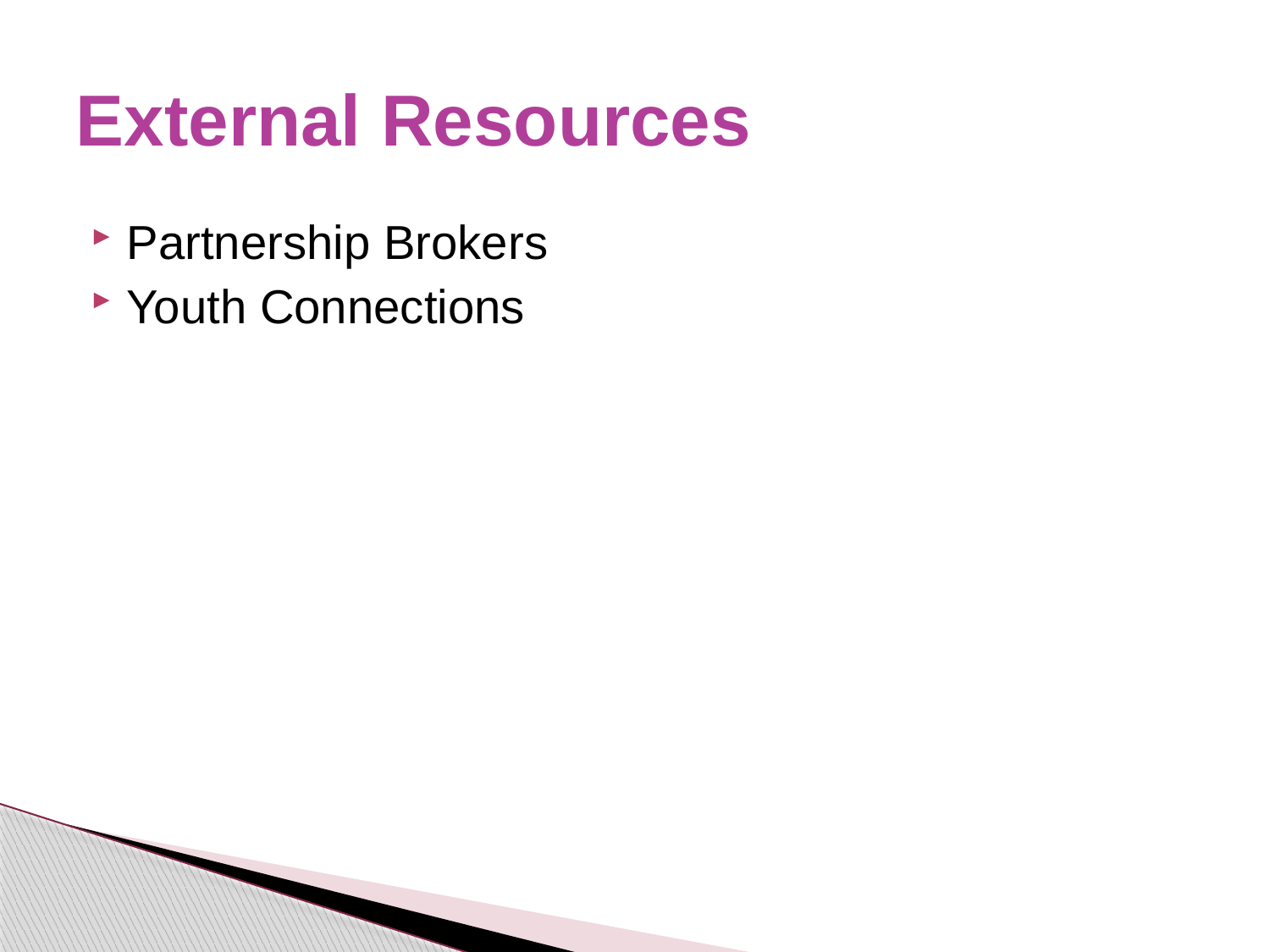

# External Resources
Partnership Brokers
Youth Connections